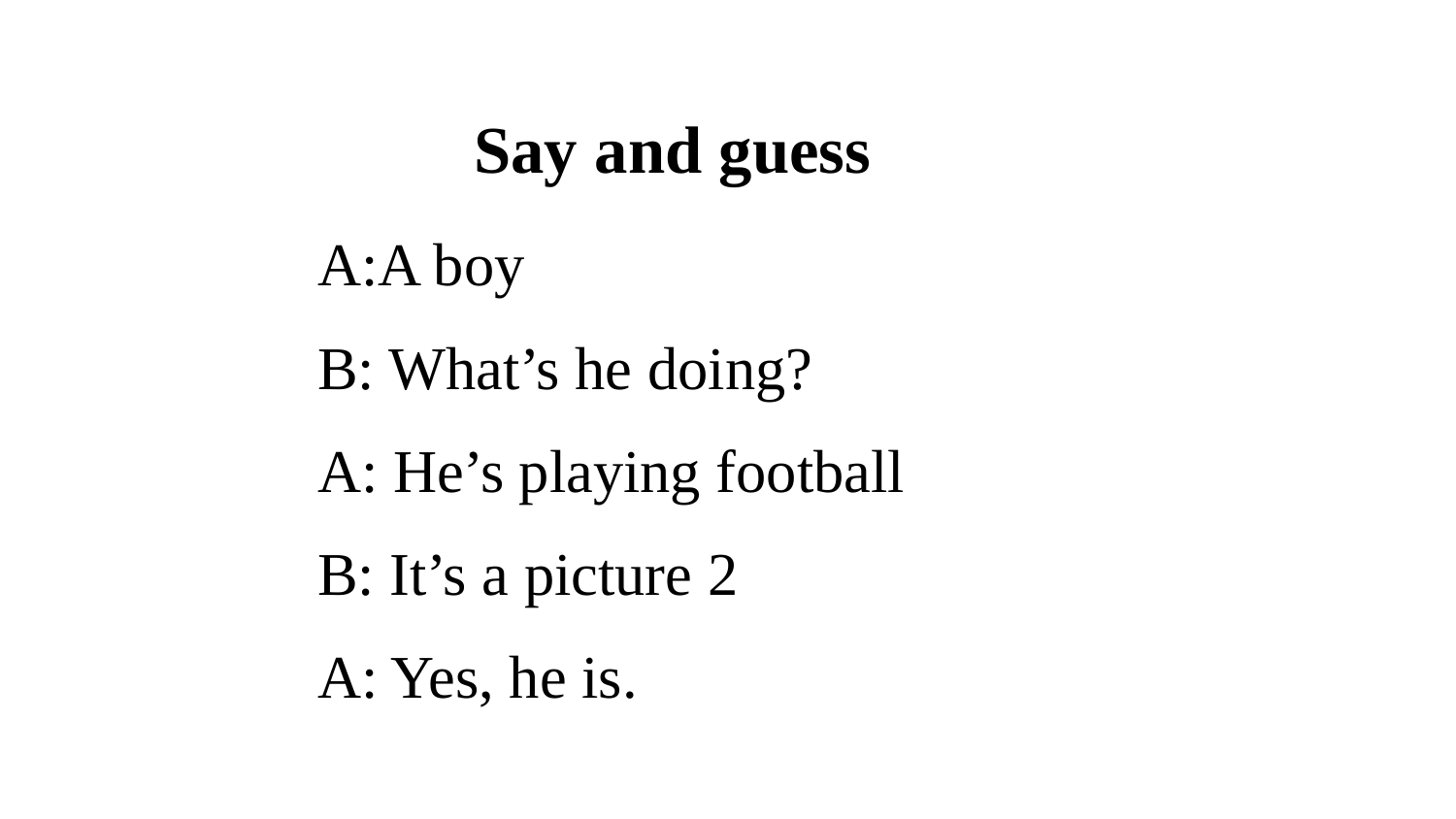

Say and guess
A:A boy
B: What’s he doing?
A: He’s playing football
B: It’s a picture 2
A: Yes, he is.